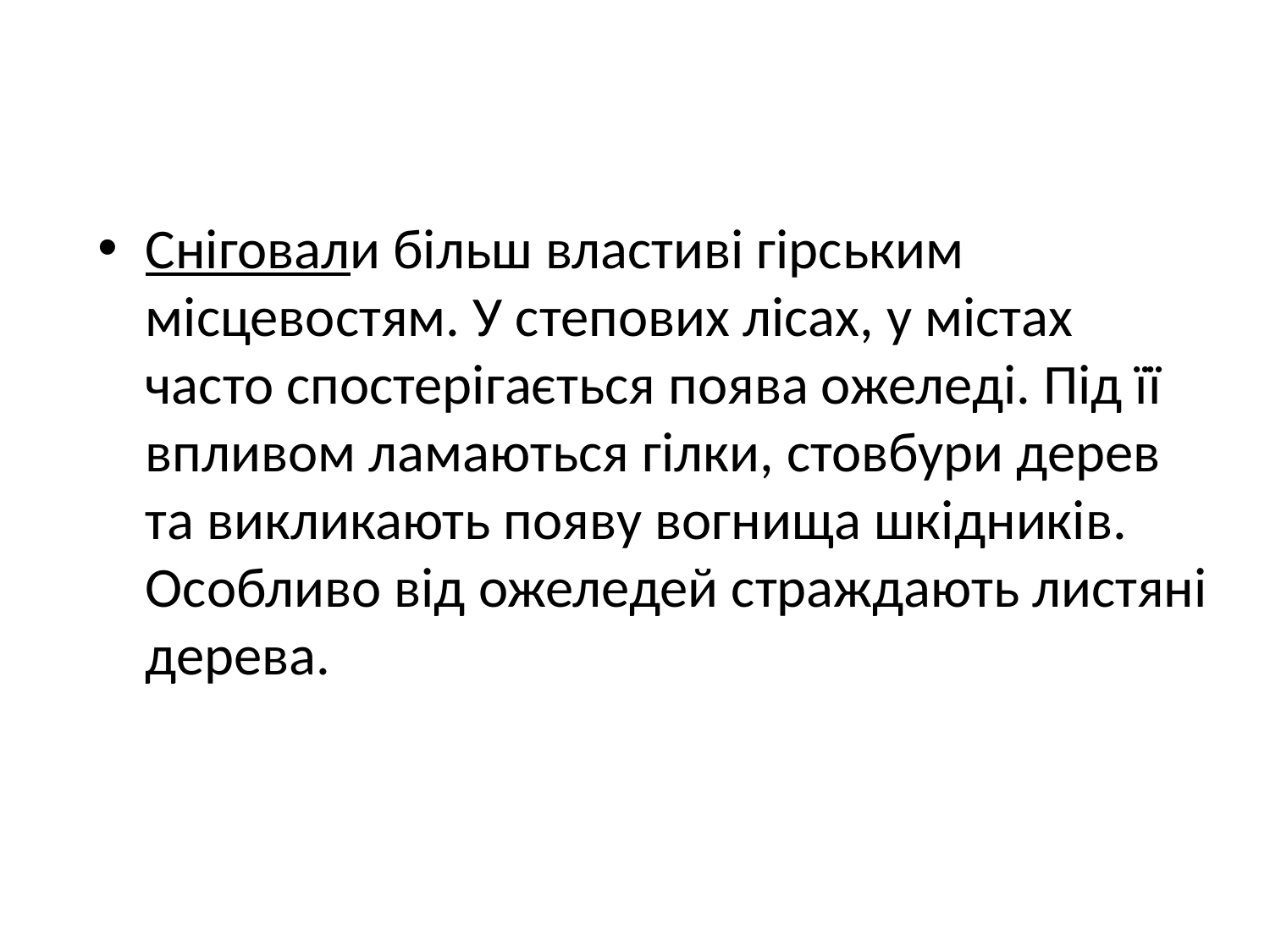

#
Сніговали більш властиві гірським місцевостям. У степових лісах, у містах часто спостерігається поява ожеледі. Під її впливом ламаються гілки, стовбури дерев та викликають появу вогнища шкідників. Особливо від ожеледей страждають листяні дерева.